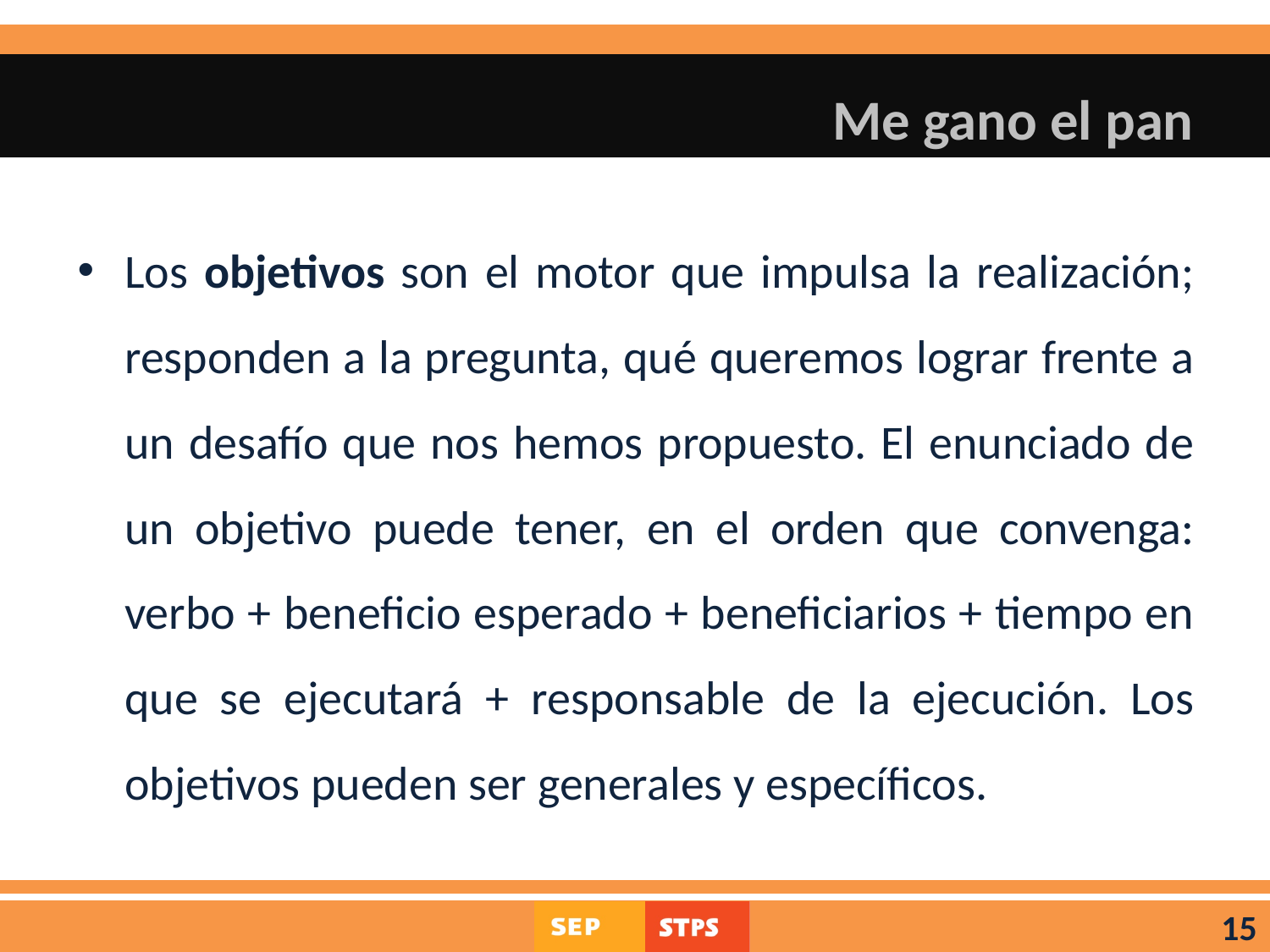

# Me gano el pan
Los objetivos son el motor que impulsa la realización; responden a la pregunta, qué queremos lograr frente a un desafío que nos hemos propuesto. El enunciado de un objetivo puede tener, en el orden que convenga: verbo + beneficio esperado + beneficiarios + tiempo en que se ejecutará + responsable de la ejecución. Los objetivos pueden ser generales y específicos.
15